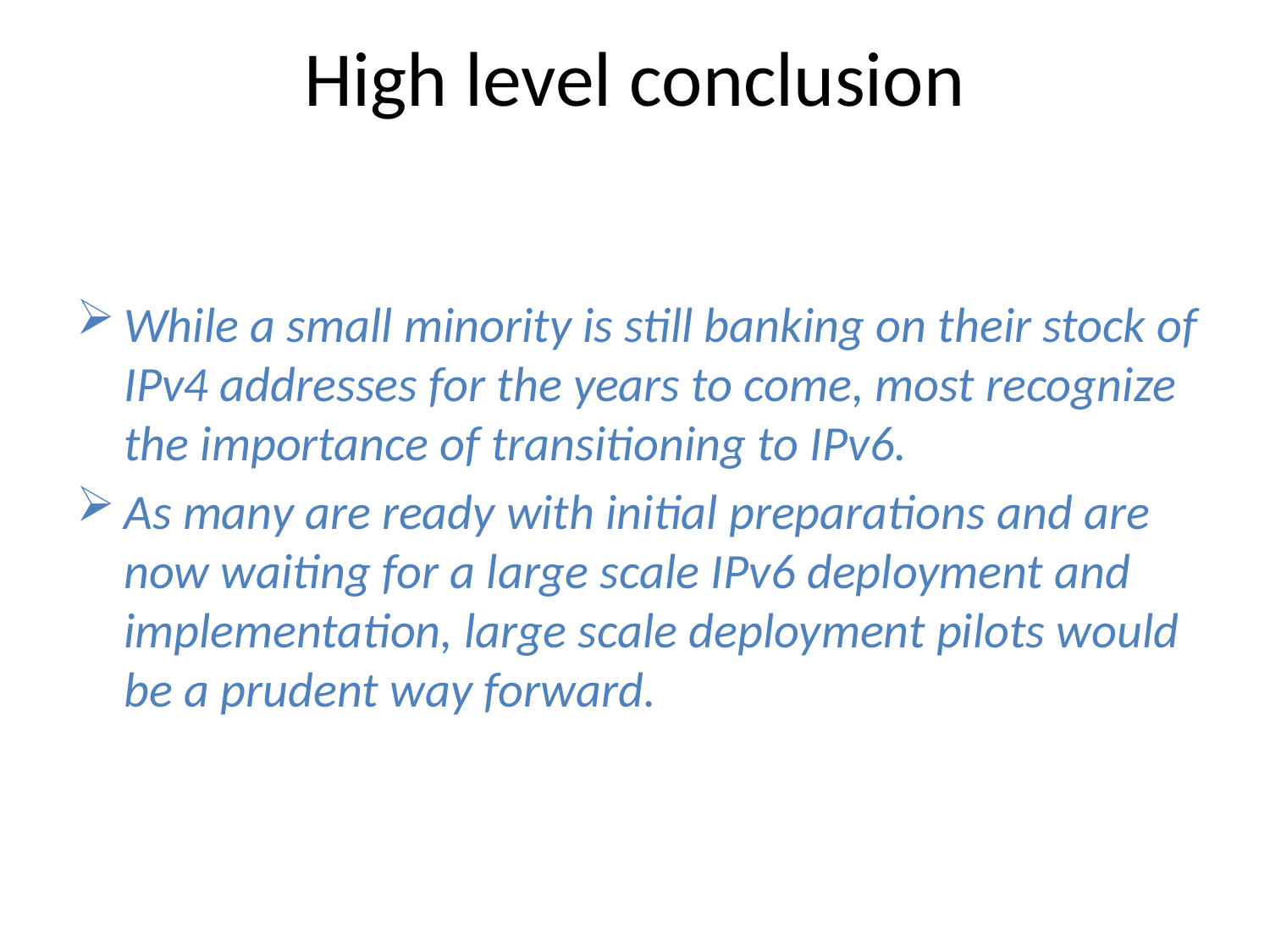

# High level conclusion

While a small minority is still banking on their stock of IPv4 addresses for the years to come, most recognize the importance of transitioning to IPv6.
As many are ready with initial preparations and are now waiting for a large scale IPv6 deployment and implementation, large scale deployment pilots would be a prudent way forward.